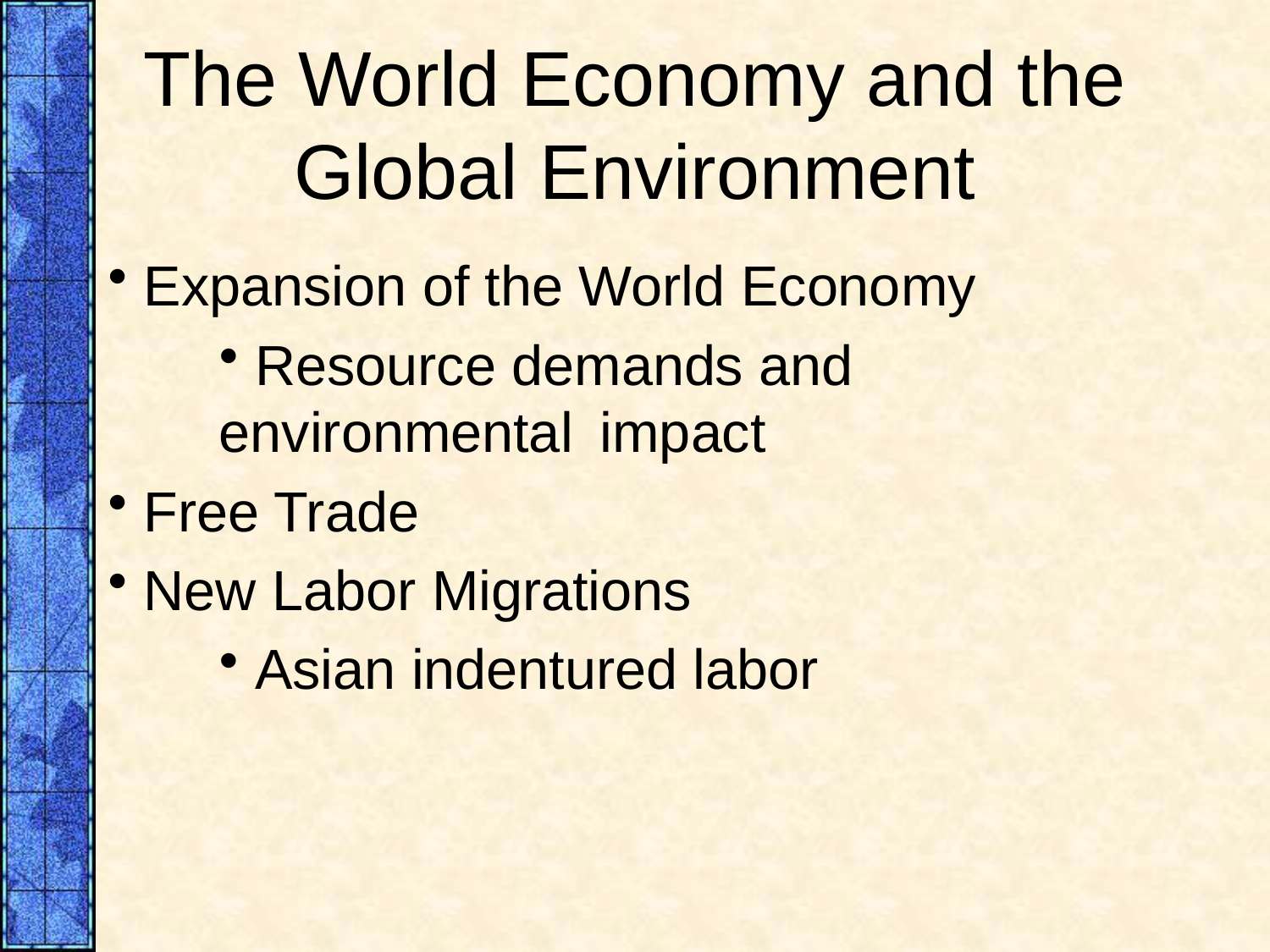

# The World Economy and the Global Environment
 Expansion of the World Economy
 Resource demands and environmental 	impact
 Free Trade
 New Labor Migrations
 Asian indentured labor